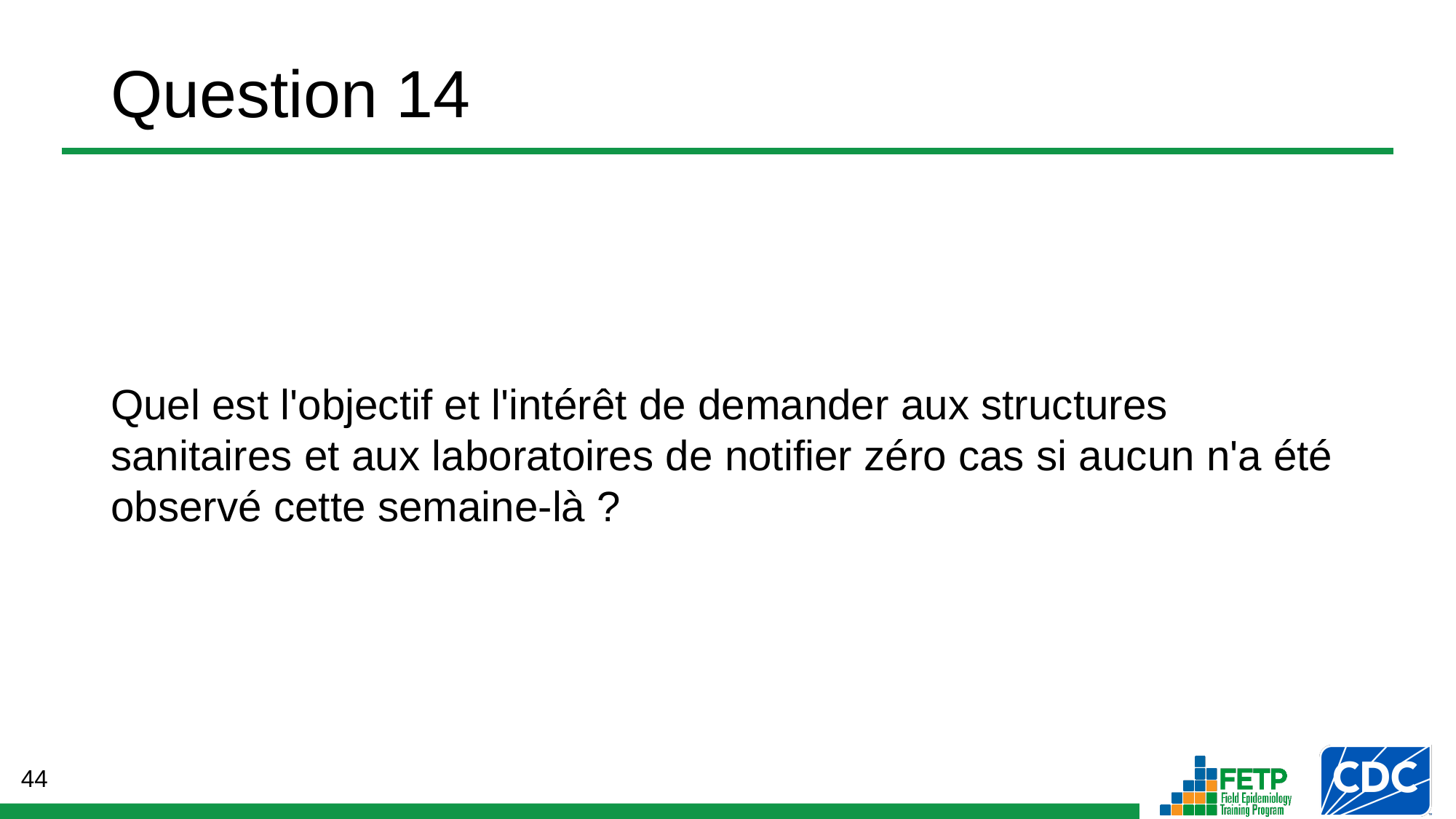

# Question 14
Quel est l'objectif et l'intérêt de demander aux structures sanitaires et aux laboratoires de notifier zéro cas si aucun n'a été observé cette semaine-là ?